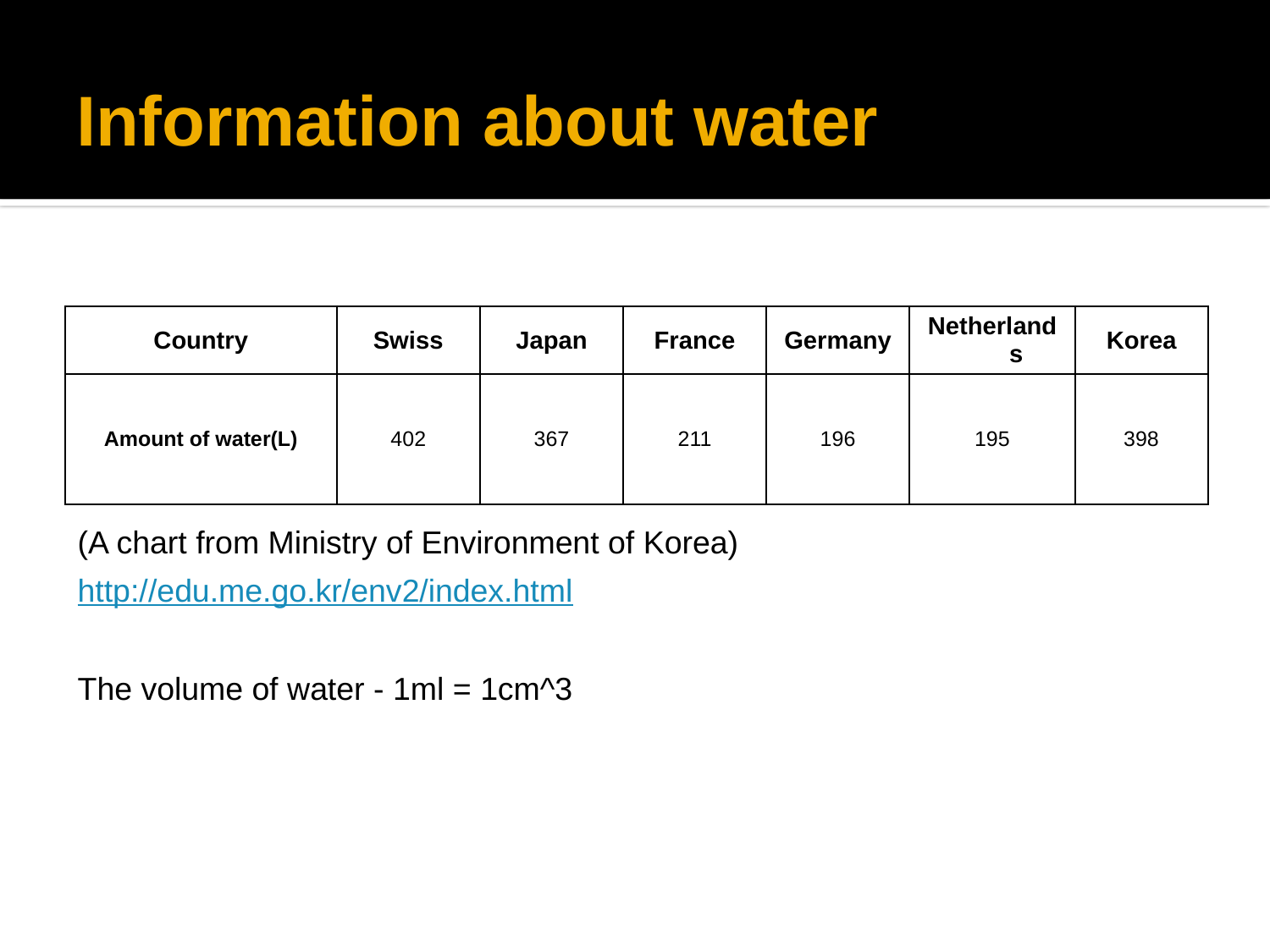

# Information about water
| Country | Swiss | Japan | France | Germany | Netherlands | Korea |
| --- | --- | --- | --- | --- | --- | --- |
| Amount of water(L) | 402 | 367 | 211 | 196 | 195 | 398 |
(A chart from Ministry of Environment of Korea)
http://edu.me.go.kr/env2/index.html

The volume of water - 1ml = 1cm^3